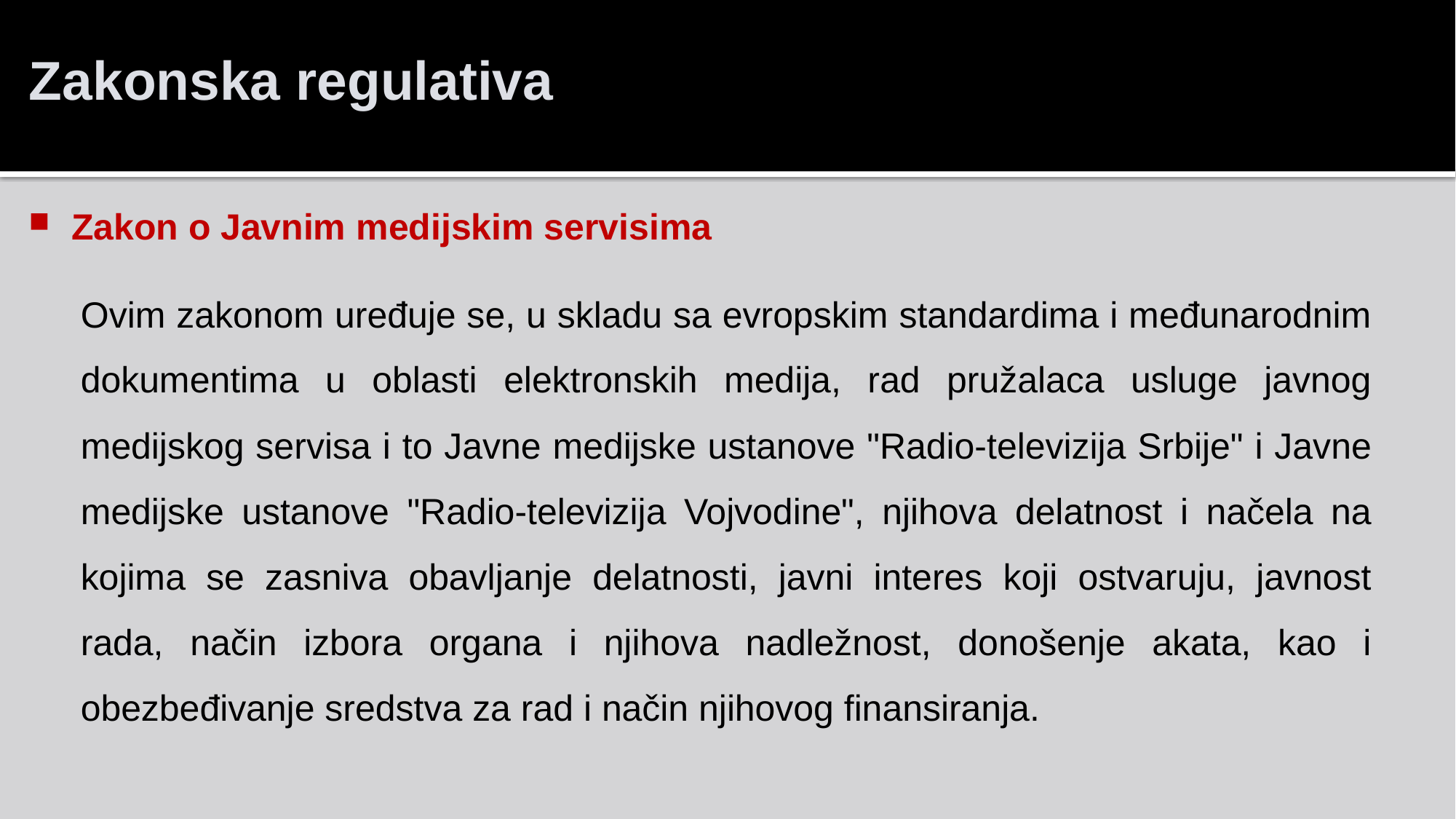

Zakonska regulativa

Zakon o Javnim medijskim servisima

Ovim zakonom uređuje se, u skladu sa evropskim standardima i međunarodnim dokumentima u oblasti elektronskih medija, rad pružalaca usluge javnog medijskog servisa i to Javne medijske ustanove "Radio-televizija Srbije" i Javne medijske ustanove "Radio-televizija Vojvodine", njihova delatnost i načela na kojima se zasniva obavljanje delatnosti, javni interes koji ostvaruju, javnost rada, način izbora organa i njihova nadležnost, donošenje akata, kao i obezbeđivanje sredstva za rad i način njihovog finansiranja.